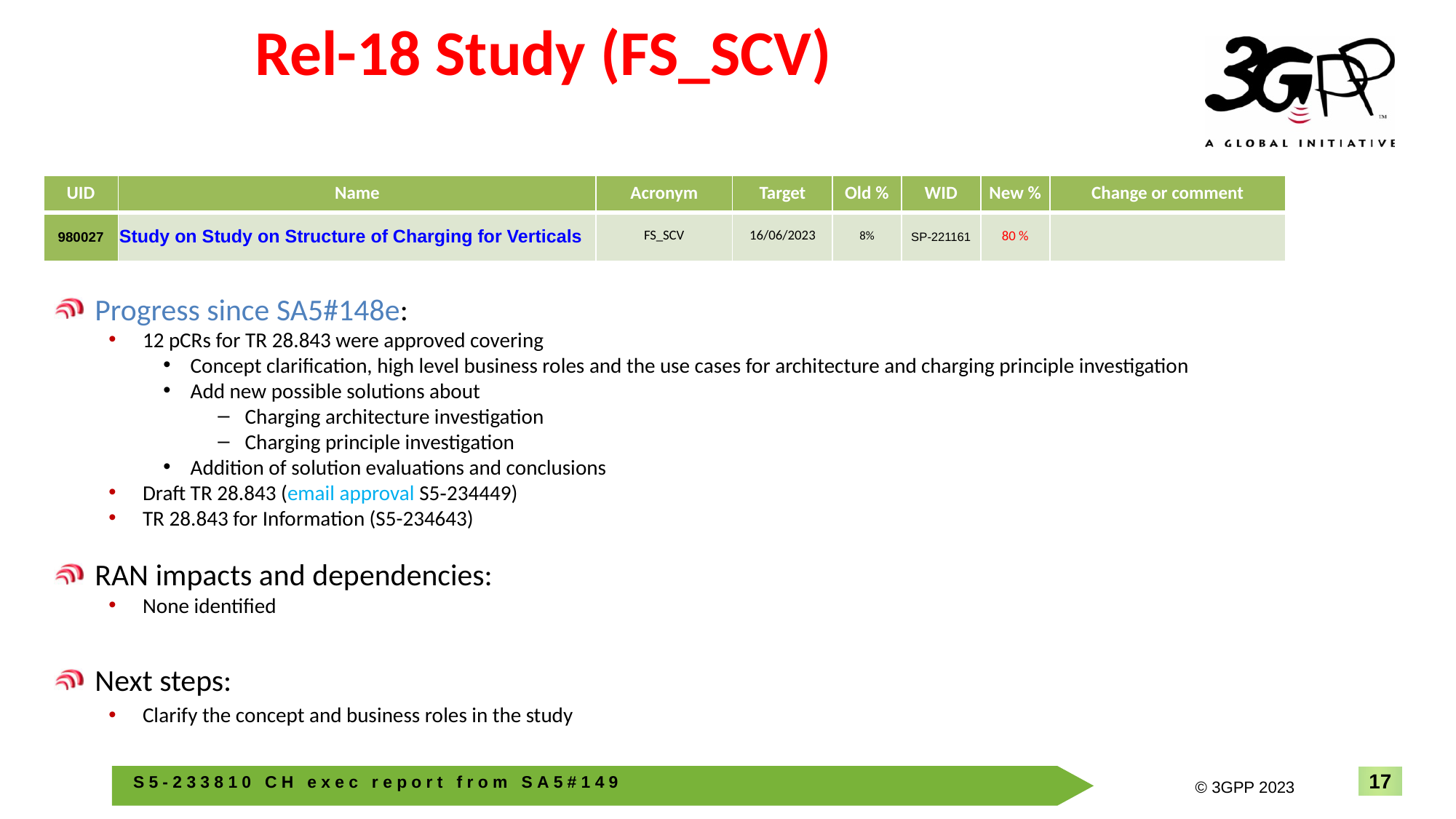

# Rel-18 Study (FS_SCV)
| UID | Name | Acronym | Target | Old % | WID | New % | Change or comment |
| --- | --- | --- | --- | --- | --- | --- | --- |
| 980027 | Study on Study on Structure of Charging for Verticals | FS\_SCV | 16/06/2023 | 8% | SP-221161 | 80 % |  |
Progress since SA5#148e:
12 pCRs for TR 28.843 were approved covering
Concept clarification, high level business roles and the use cases for architecture and charging principle investigation
Add new possible solutions about
Charging architecture investigation
Charging principle investigation
Addition of solution evaluations and conclusions
Draft TR 28.843 (email approval S5‑234449)
TR 28.843 for Information (S5-234643)

RAN impacts and dependencies:
None identified

Next steps:
Clarify the concept and business roles in the study